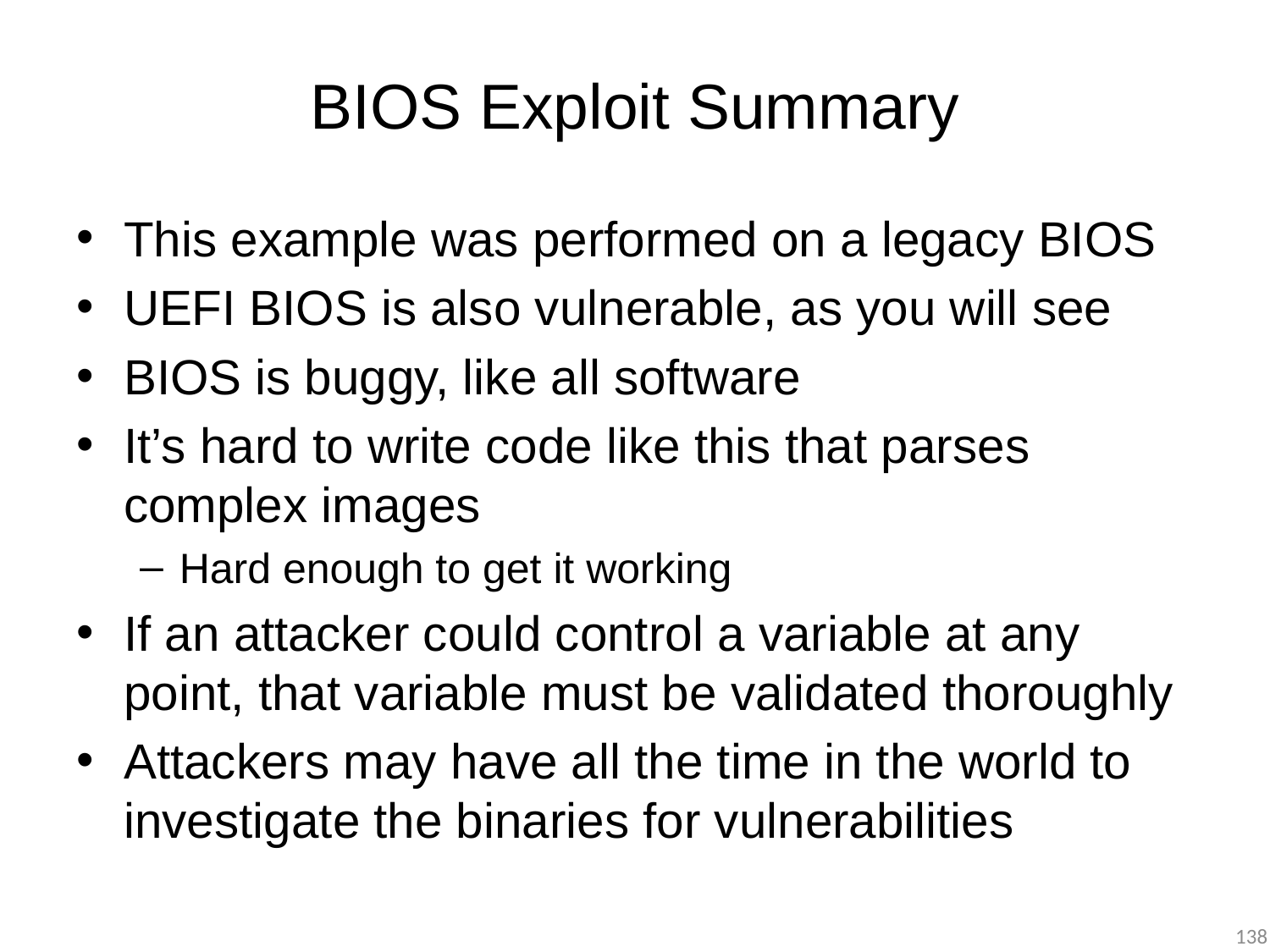

# BIOS Exploit Summary
This example was performed on a legacy BIOS
UEFI BIOS is also vulnerable, as you will see
BIOS is buggy, like all software
It’s hard to write code like this that parses complex images
Hard enough to get it working
If an attacker could control a variable at any point, that variable must be validated thoroughly
Attackers may have all the time in the world to investigate the binaries for vulnerabilities
138